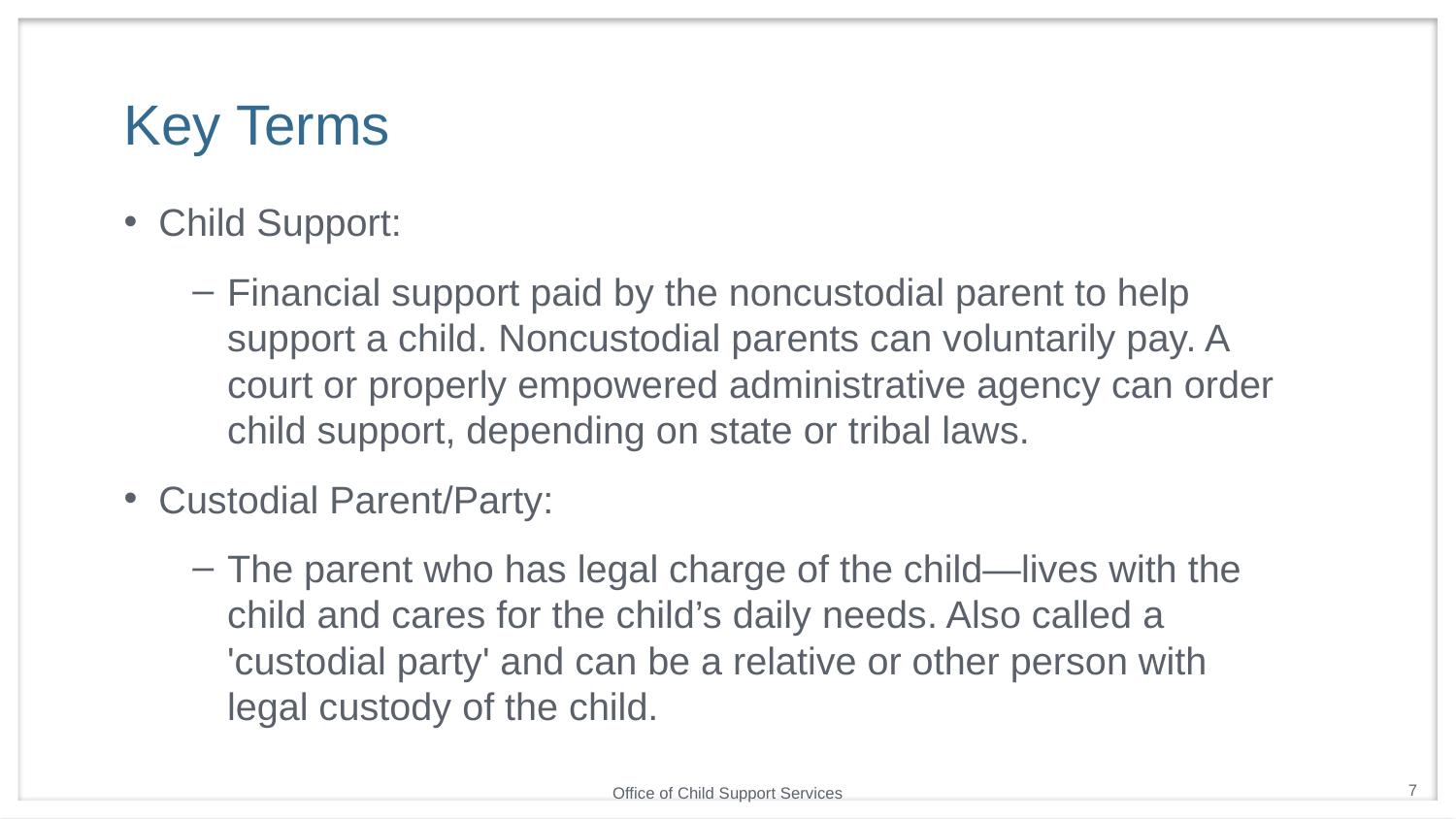

# Key Terms
Child Support:
Financial support paid by the noncustodial parent to help support a child. Noncustodial parents can voluntarily pay. A court or properly empowered administrative agency can order child support, depending on state or tribal laws.
Custodial Parent/Party:
The parent who has legal charge of the child—lives with the child and cares for the child’s daily needs. Also called a 'custodial party' and can be a relative or other person with legal custody of the child.
7